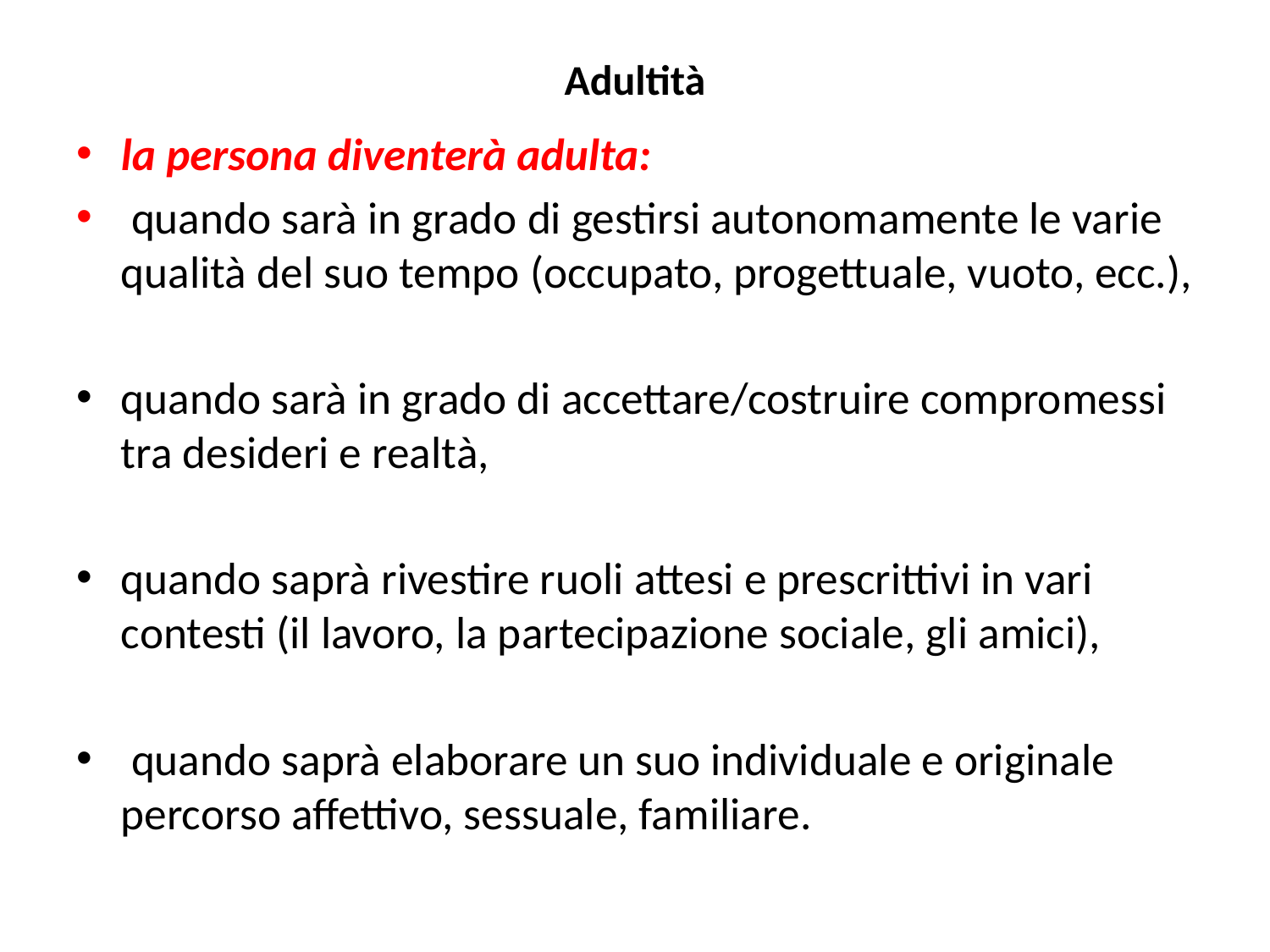

# Adultità
la persona diventerà adulta:
 quando sarà in grado di gestirsi autonomamente le varie qualità del suo tempo (occupato, progettuale, vuoto, ecc.),

quando sarà in grado di accettare/costruire compromessi tra desideri e realtà,

quando saprà rivestire ruoli attesi e prescrittivi in vari contesti (il lavoro, la partecipazione sociale, gli amici),

 quando saprà elaborare un suo individuale e originale percorso affettivo, sessuale, familiare.